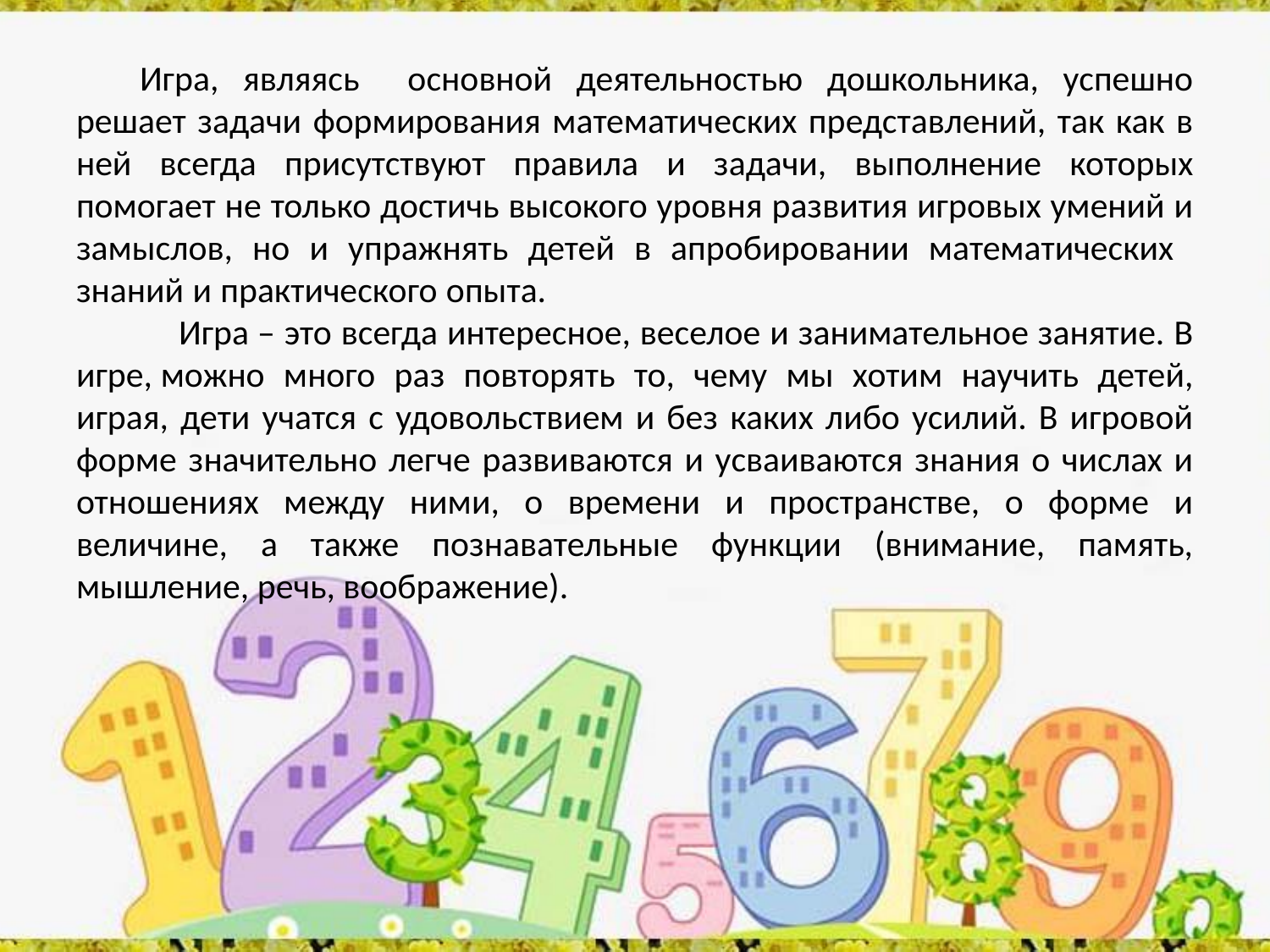

# Игра, являясь  основной деятельностью дошкольника, успешно решает задачи формирования математических представлений, так как в ней всегда присутствуют правила и задачи, выполнение которых помогает не только достичь высокого уровня развития игровых умений и замыслов, но и упражнять детей в апробировании математических знаний и практического опыта. Игра – это всегда интересное, веселое и занимательное занятие. В игре, можно много раз повторять то, чему мы хотим научить детей, играя, дети учатся с удовольствием и без каких либо усилий. В игровой форме значительно легче развиваются и усваиваются знания о числах и отношениях между ними, о времени и пространстве, о форме и величине, а также познавательные функции (внимание, память, мышление, речь, воображение).